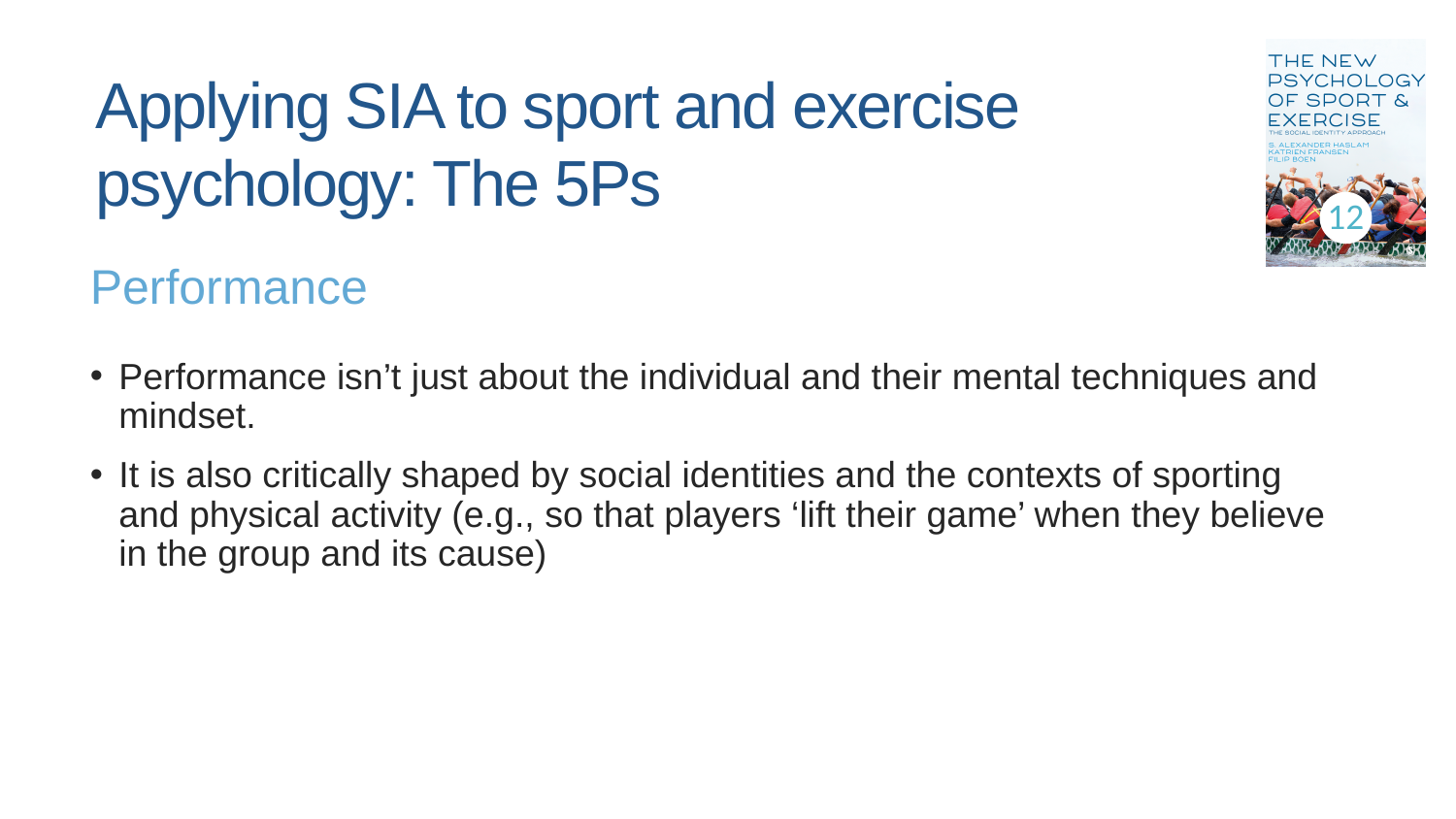

# Applying SIA to sport and exercise psychology: The 5Ps
12
Performance
Performance isn’t just about the individual and their mental techniques and mindset.
It is also critically shaped by social identities and the contexts of sporting and physical activity (e.g., so that players ‘lift their game’ when they believe in the group and its cause)